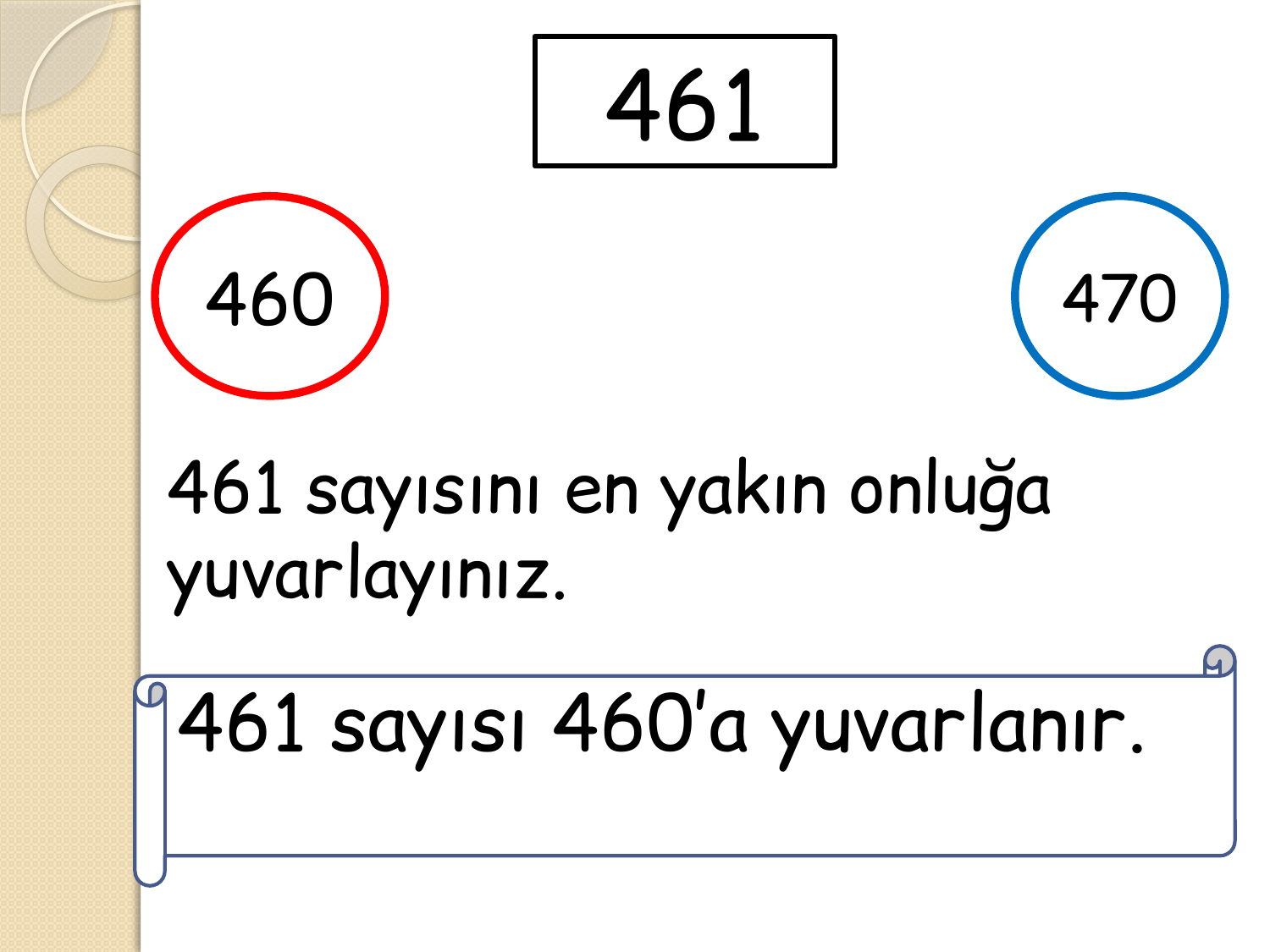

461
460
470
461 sayısını en yakın onluğa yuvarlayınız.
461 sayısı 460’a yuvarlanır.